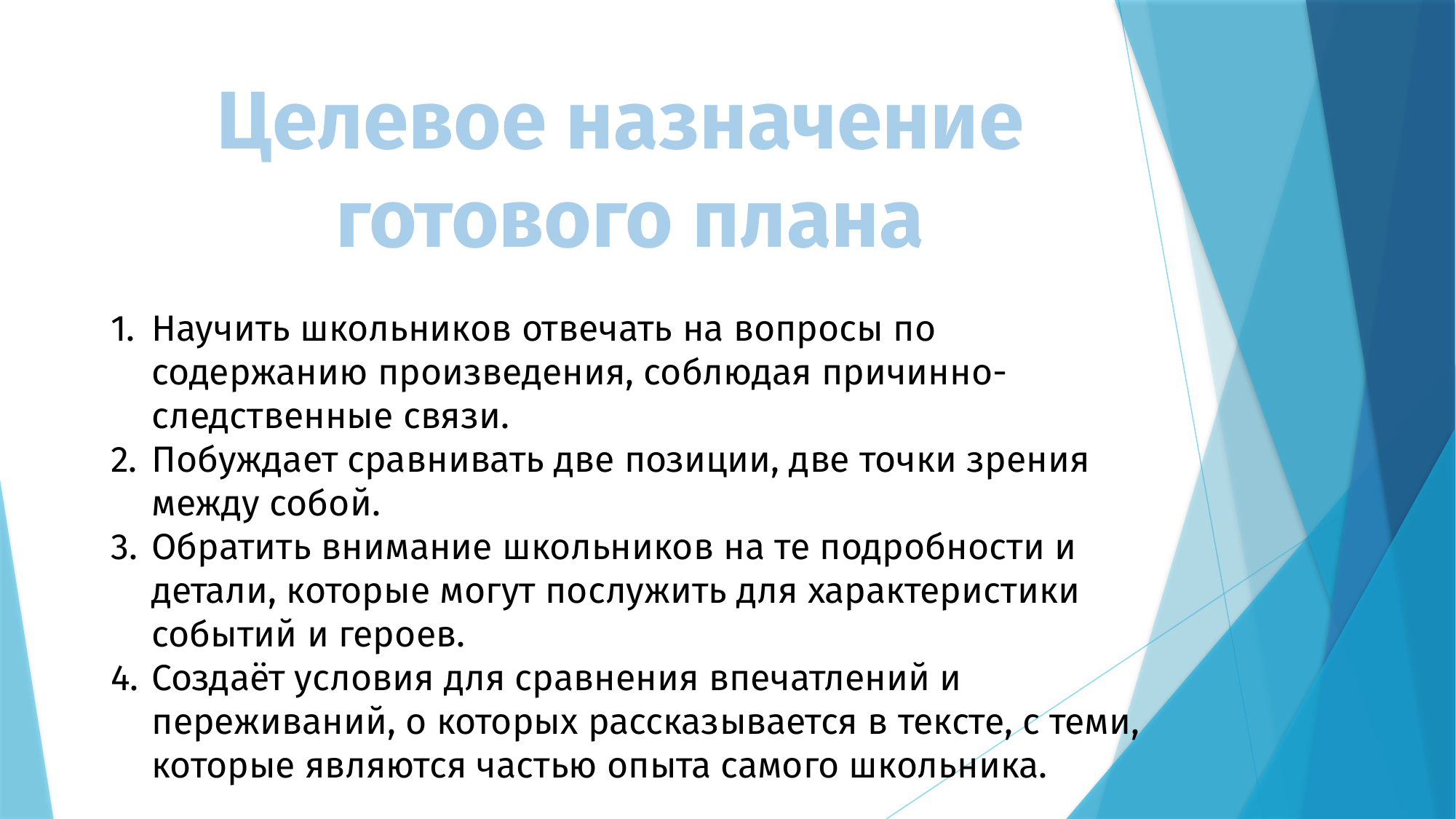

Целевое назначение
готового плана
Научить школьников отвечать на вопросы по содержанию произведения, соблюдая причинно-следственные связи.
Побуждает сравнивать две позиции, две точки зрения между собой.
Обратить внимание школьников на те подробности и детали, которые могут послужить для характеристики событий и героев.
Создаёт условия для сравнения впечатлений и переживаний, о которых рассказывается в тексте, с теми, которые являются частью опыта самого школьника.